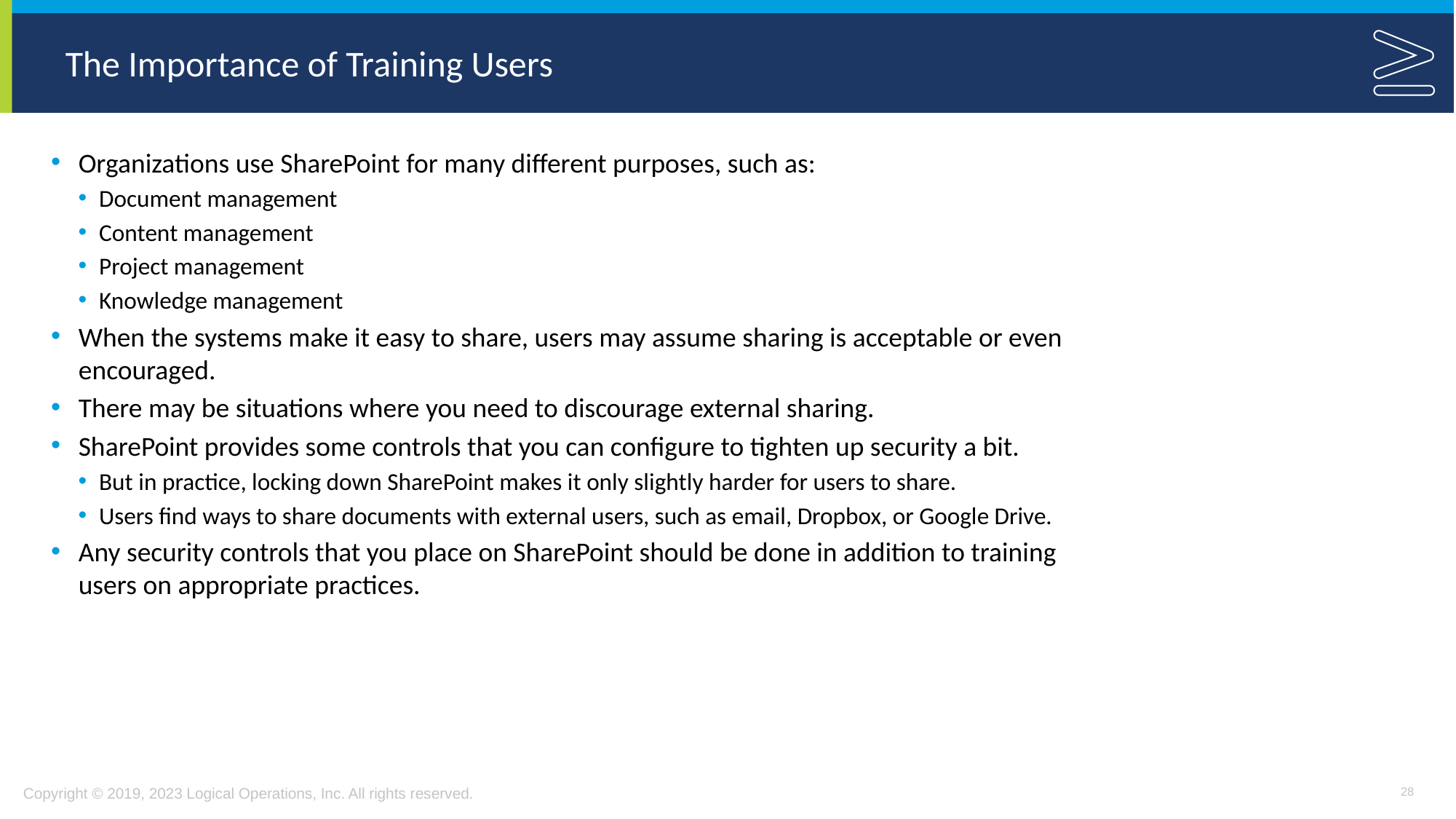

# The Importance of Training Users
Organizations use SharePoint for many different purposes, such as:
Document management
Content management
Project management
Knowledge management
When the systems make it easy to share, users may assume sharing is acceptable or even encouraged.
There may be situations where you need to discourage external sharing.
SharePoint provides some controls that you can configure to tighten up security a bit.
But in practice, locking down SharePoint makes it only slightly harder for users to share.
Users find ways to share documents with external users, such as email, Dropbox, or Google Drive.
Any security controls that you place on SharePoint should be done in addition to training users on appropriate practices.
28